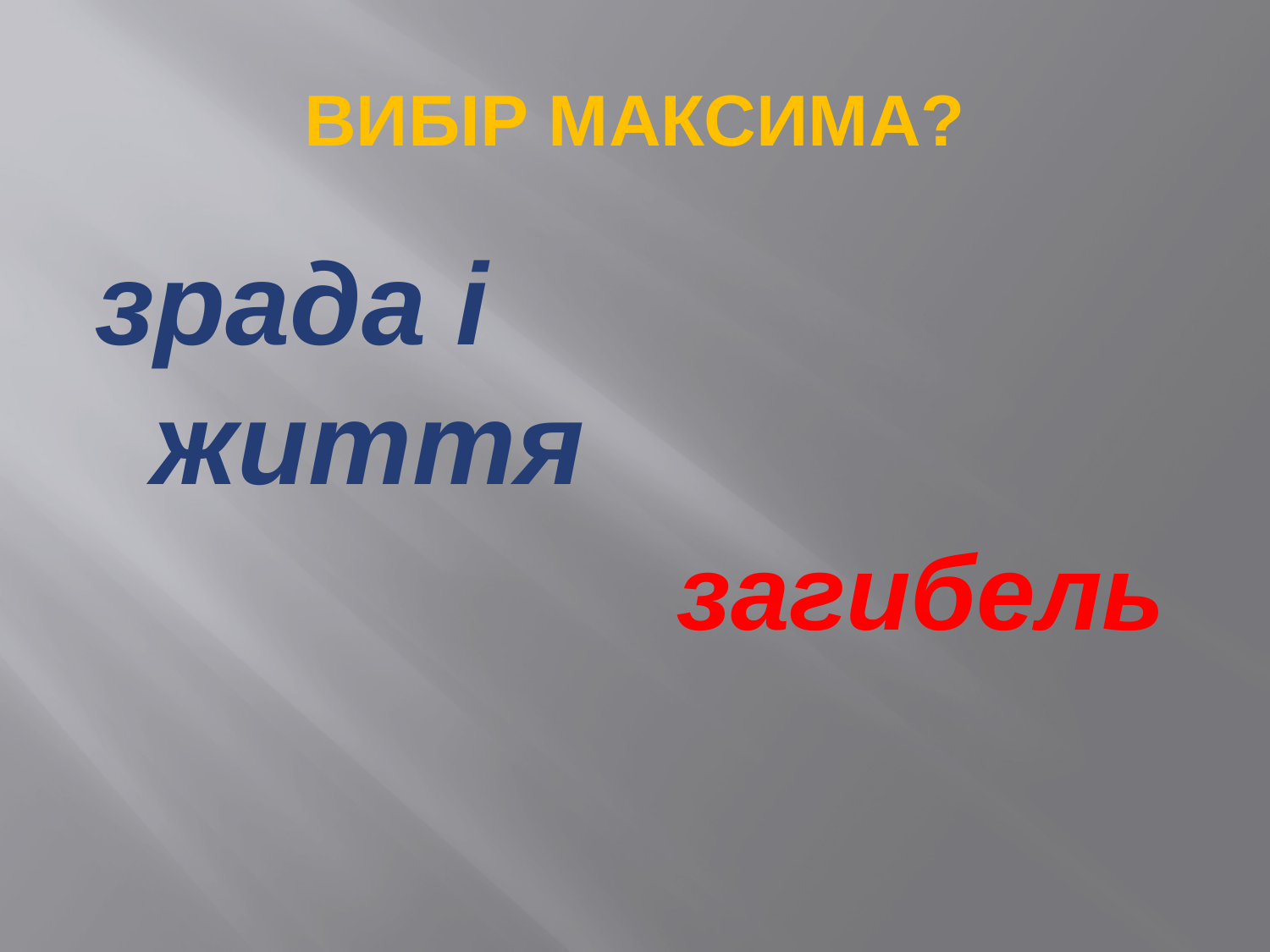

# ВИБІР МАКСИМА?
зрада і життя

загибель